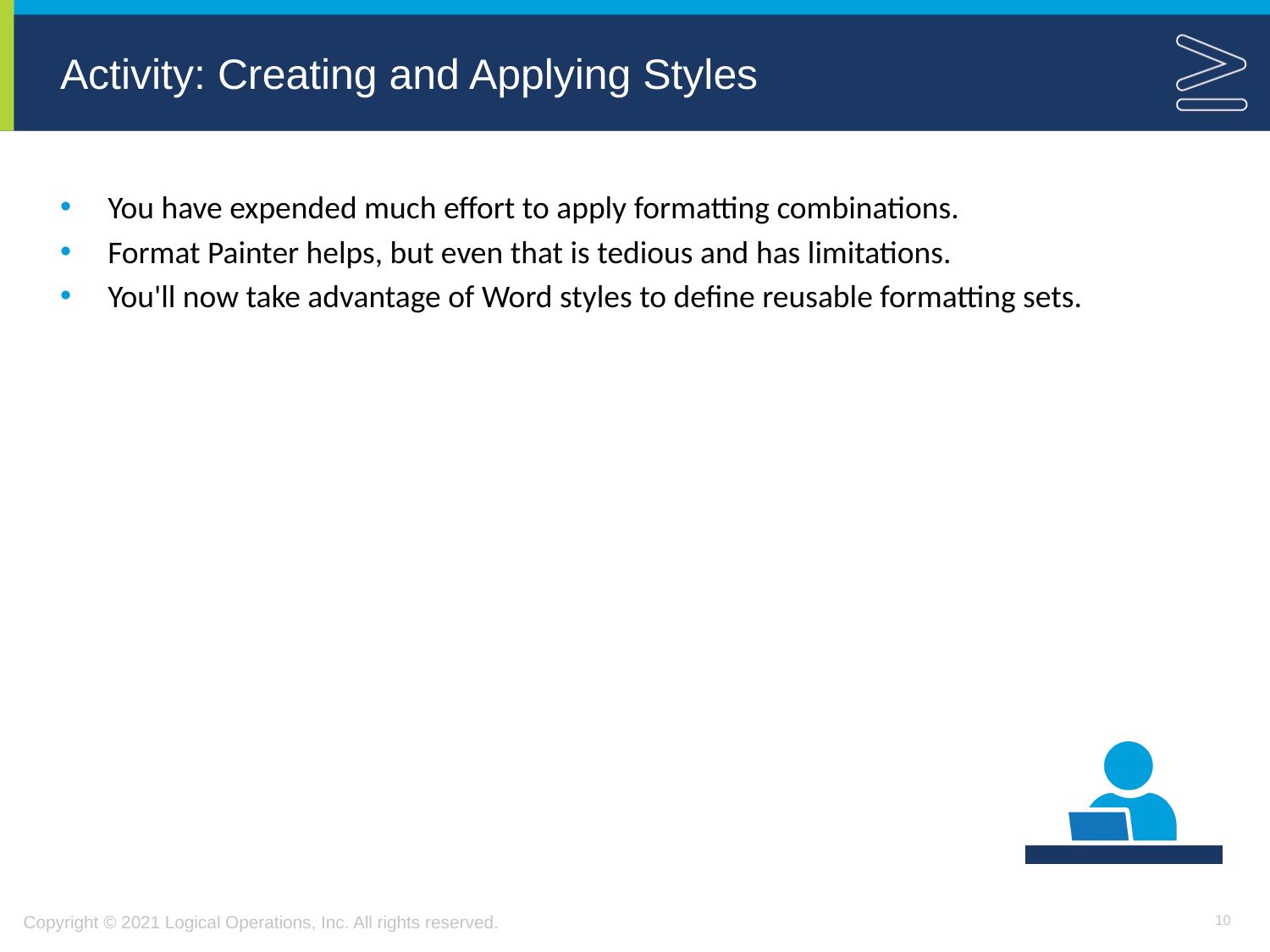

# Activity: Creating and Applying Styles
You have expended much effort to apply formatting combinations.
Format Painter helps, but even that is tedious and has limitations.
You'll now take advantage of Word styles to define reusable formatting sets.
10